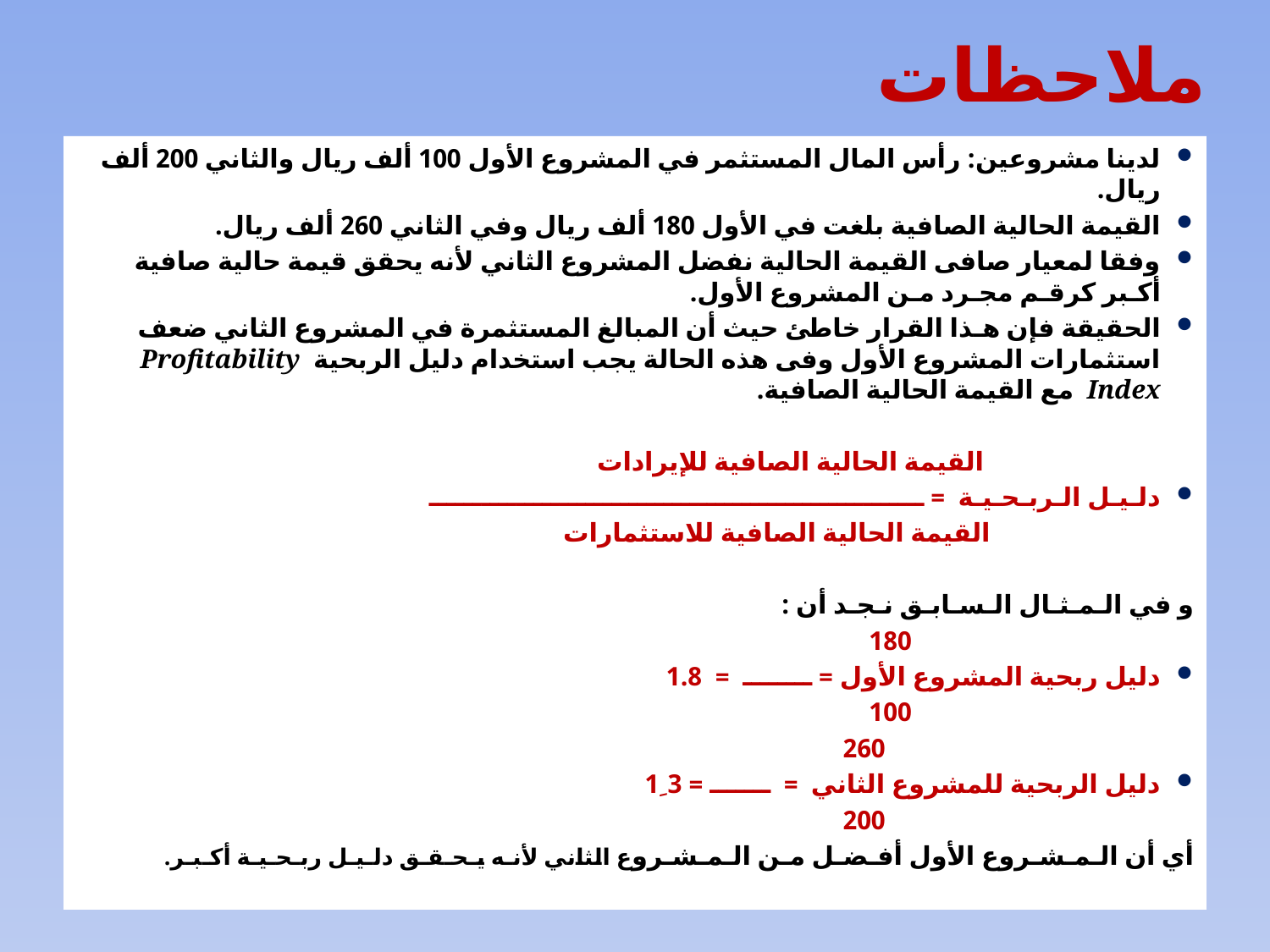

# ملاحظات
لدينا مشروعين: رأس المال المستثمر في المشروع الأول 100 ألف ريال والثاني 200 ألف ريال.
القيمة الحالية الصافية بلغت في الأول 180 ألف ريال وفي الثاني 260 ألف ريال.
وفقا لمعيار صافى القيمة الحالية نفضل المشروع الثاني لأنه يحقق قيمة حالية صافية أكـبر كرقـم مجـرد مـن المشروع الأول.
الحقيقة فإن هـذا القرار خاطئ حيث أن المبالغ المستثمرة في المشروع الثاني ضعف استثمارات المشروع الأول وفى هذه الحالة يجب استخدام دليل الربحية  Profitability Index  مع القيمة الحالية الصافية.

                                القيمة الحالية الصافية للإيرادات
دلـيـل الـربـحـيـة  = ـــــــــــــــــــــــــــــــــــــــــــــــــــــــــ
                               القيمة الحالية الصافية للاستثمارات

و في الـمـثـال الـسـابـق نـجـد أن :
                                           180
دليل ربحية المشروع الأول = ــــــــ  =  1.8
                                           100
                                               260
دليل الربحية للمشروع الثاني  =  ـــــــ = 3 ِ1
                                               200
أي أن الـمـشـروع الأول أفـضـل مـن الـمـشـروع الثاني لأنـه يـحـقـق دلـيـل ربـحـيـة أكـبـر.

الدكتور عيسى قداده
65